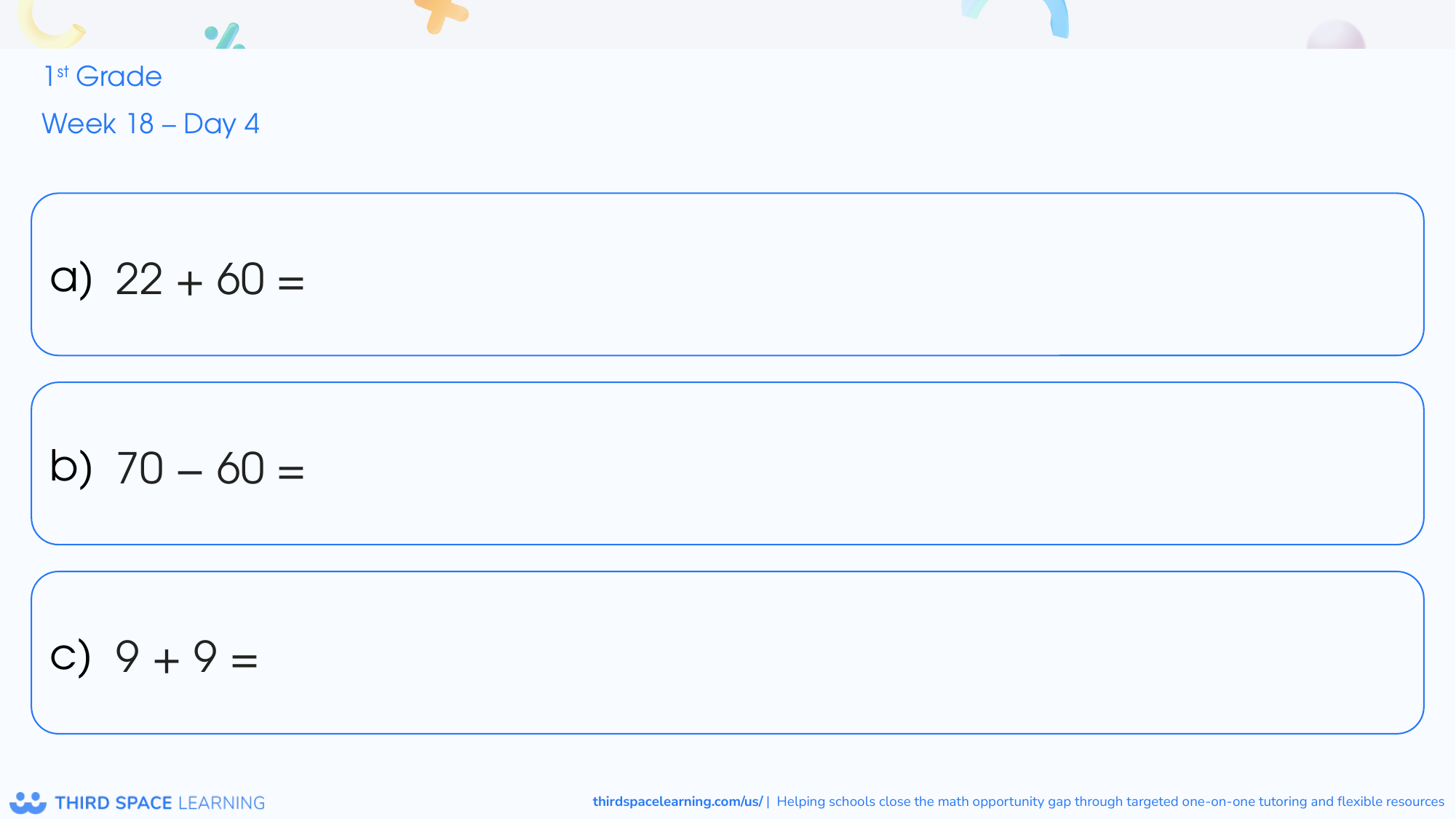

1st Grade
Week 18 – Day 4
22 + 60 =
70 − 60 =
9 + 9 =